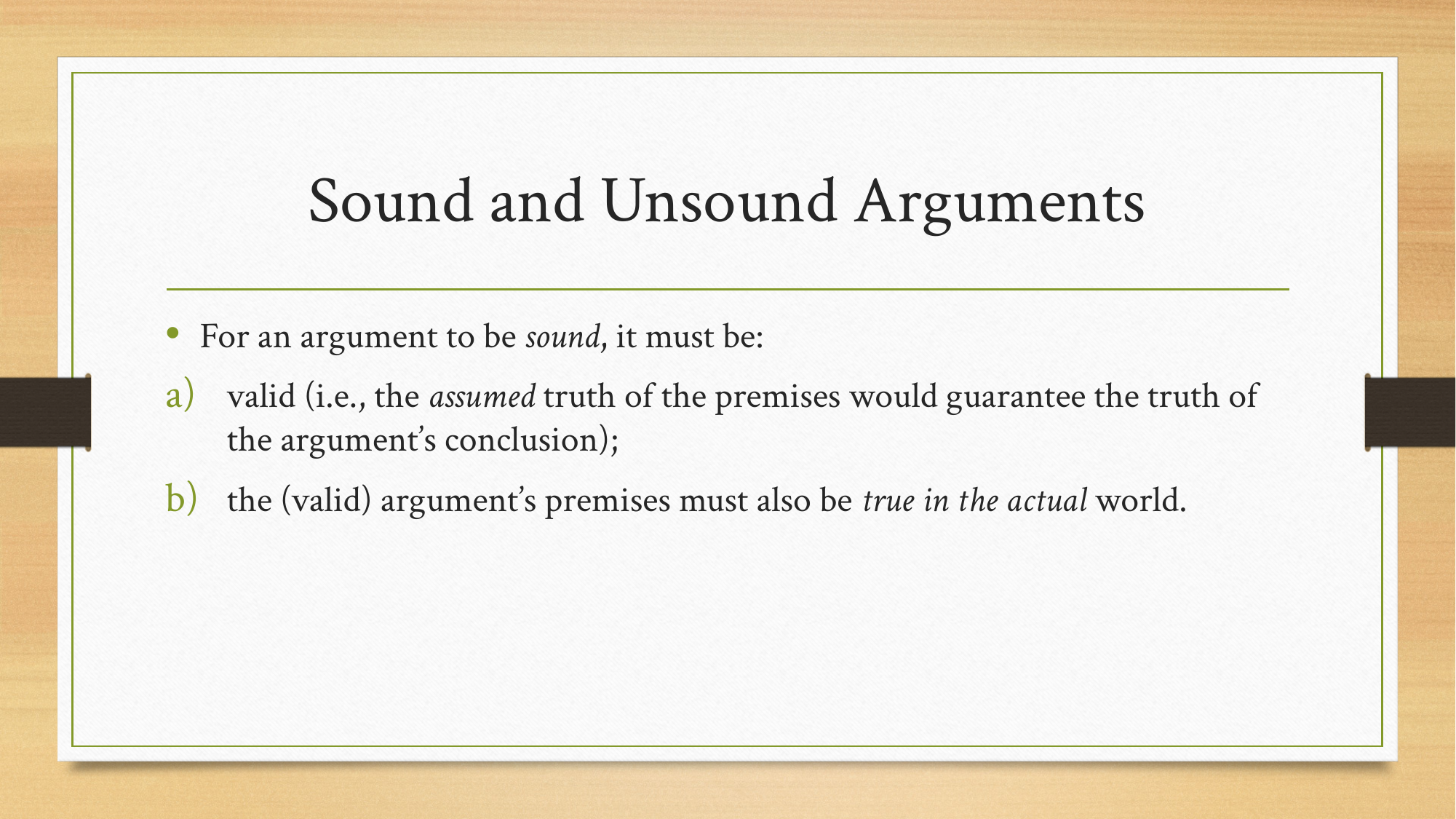

# Sound and Unsound Arguments
For an argument to be sound, it must be:
valid (i.e., the assumed truth of the premises would guarantee the truth of the argument’s conclusion);
the (valid) argument’s premises must also be true in the actual world.